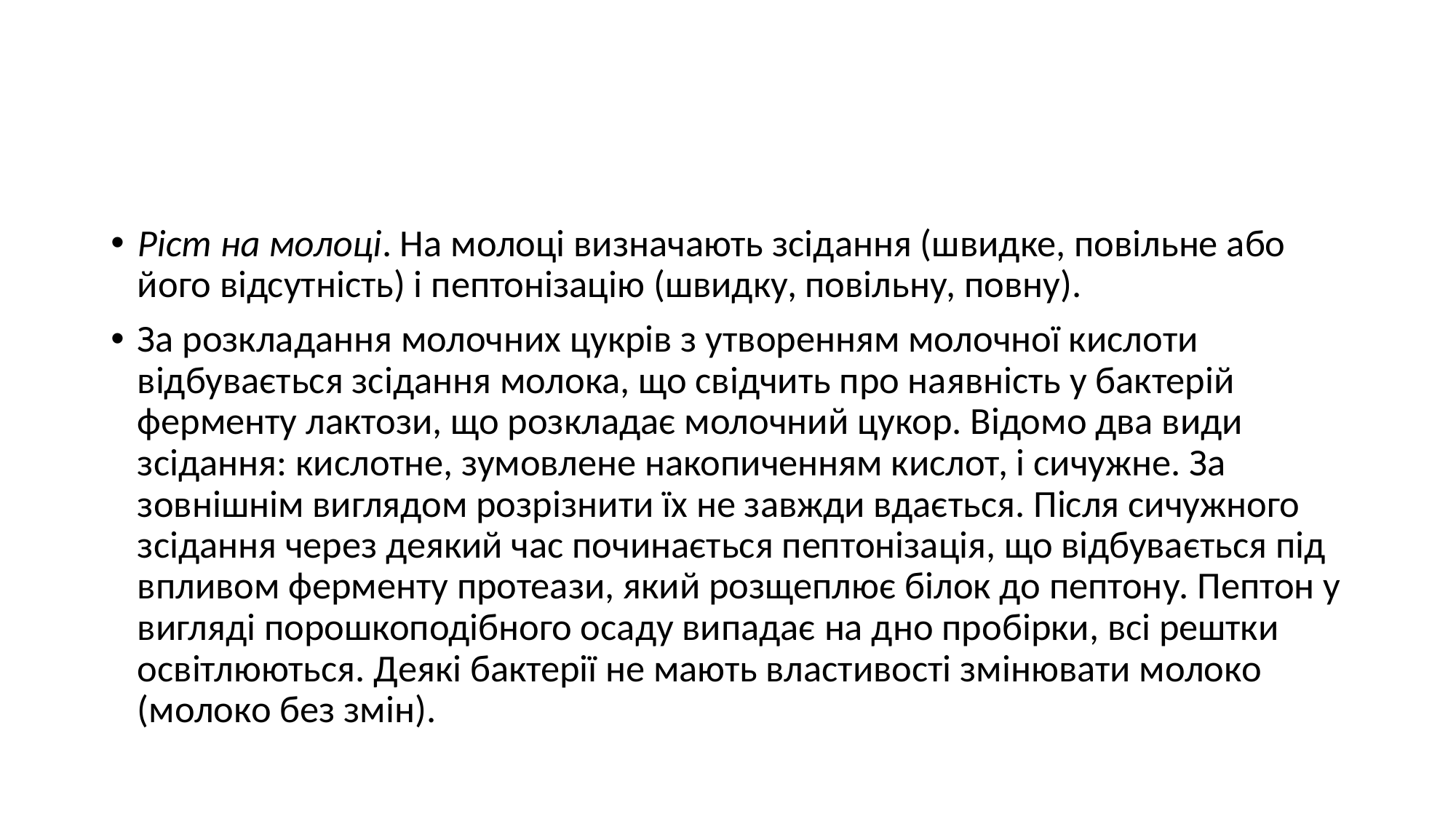

#
Ріст на молоці. На молоці визначають зсідання (швидке, повільне або його відсутність) і пептонізацію (швидку, повільну, повну).
За розкладання молочних цукрів з утворенням молочної кислоти відбувається зсідання молока, що свідчить про наявність у бактерій ферменту лактози, що розкладає молочний цукор. Відомо два види зсідання: кислотне, зумовлене накопиченням кислот, і сичужне. За зовнішнім виглядом розрізнити їх не завжди вдається. Після сичужного зсідання через деякий час починається пептонізація, що відбувається під впливом ферменту протеази, який розщеплює білок до пептону. Пептон у вигляді порошкоподібного осаду випадає на дно пробірки, всі рештки освітлюються. Деякі бактерії не мають властивості змінювати молоко (молоко без змін).